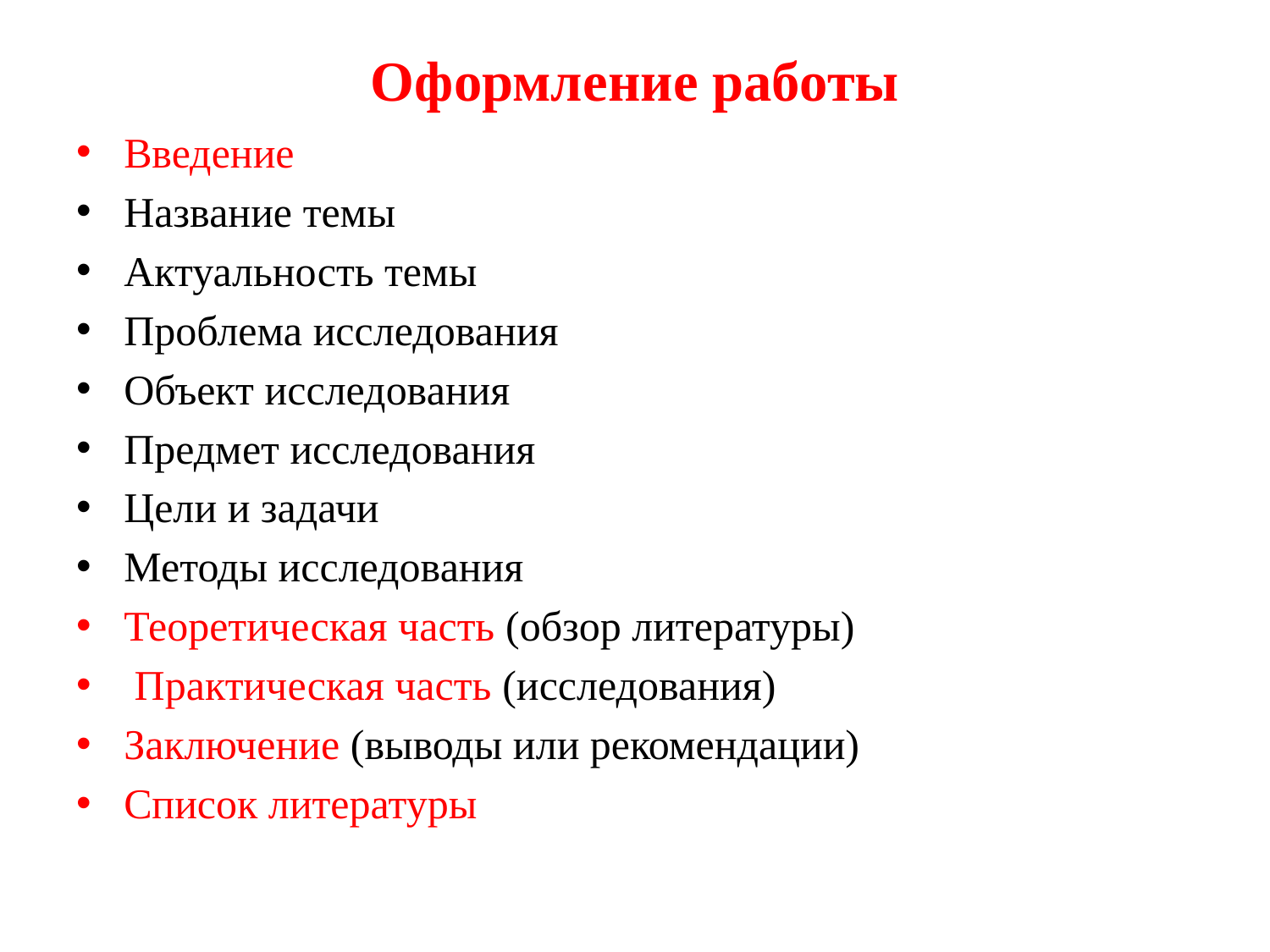

# Оформление работы
Введение
Название темы
Актуальность темы
Проблема исследования
Объект исследования
Предмет исследования
Цели и задачи
Методы исследования
Теоретическая часть (обзор литературы)
 Практическая часть (исследования)
Заключение (выводы или рекомендации)
Список литературы